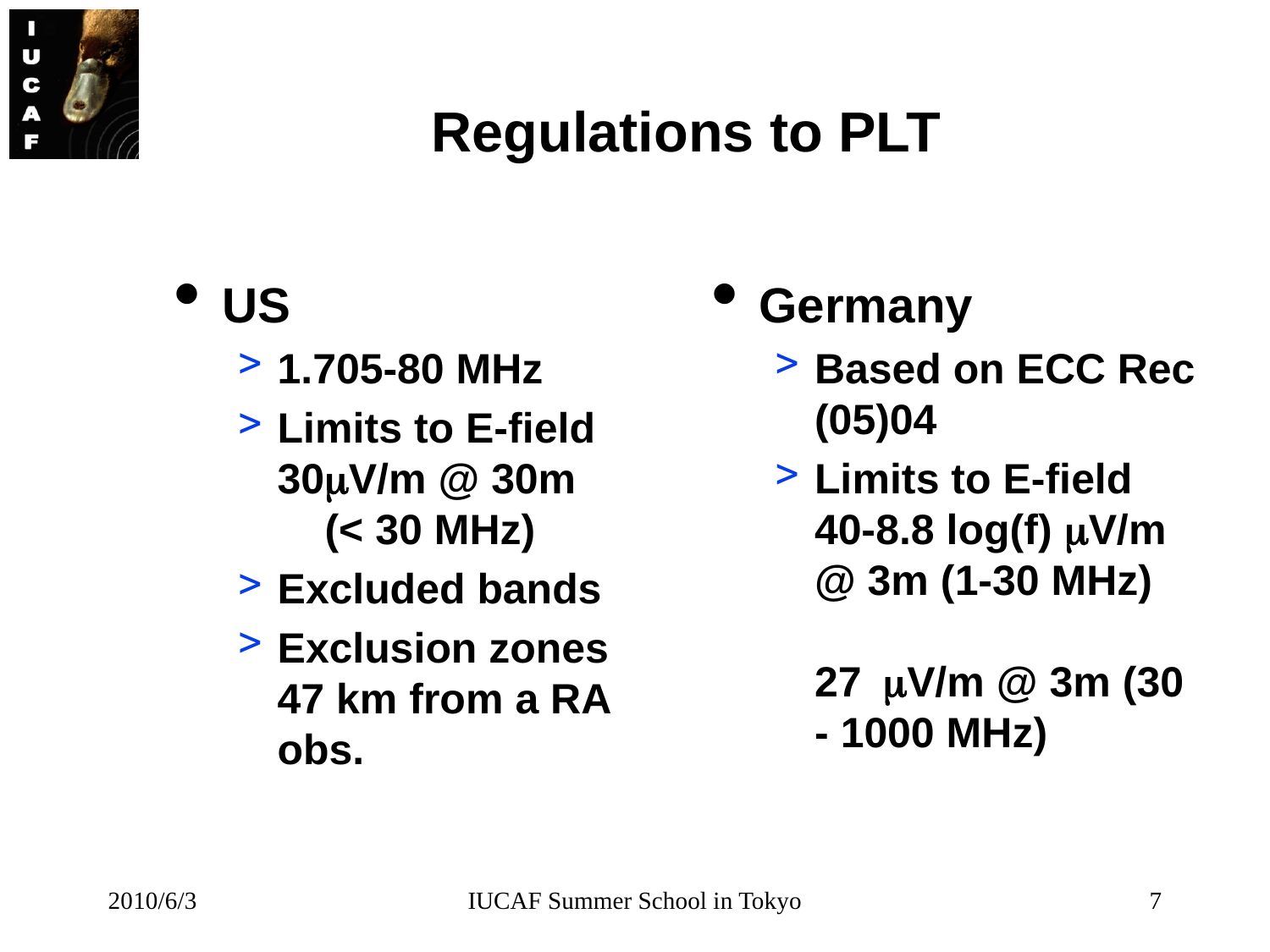

# Regulations to PLT
US
1.705-80 MHz
Limits to E-field
30μV/m @ 30m
    (< 30 MHz)
Excluded bands
Exclusion zones
47 km from a RA obs.

Germany
Based on ECC Rec (05)04
Limits to E-field
40-8.8 log(f) μV/m @ 3m (1-30 MHz)
27 μV/m @ 3m (30 - 1000 MHz)
2010/6/3
IUCAF Summer School in Tokyo
7